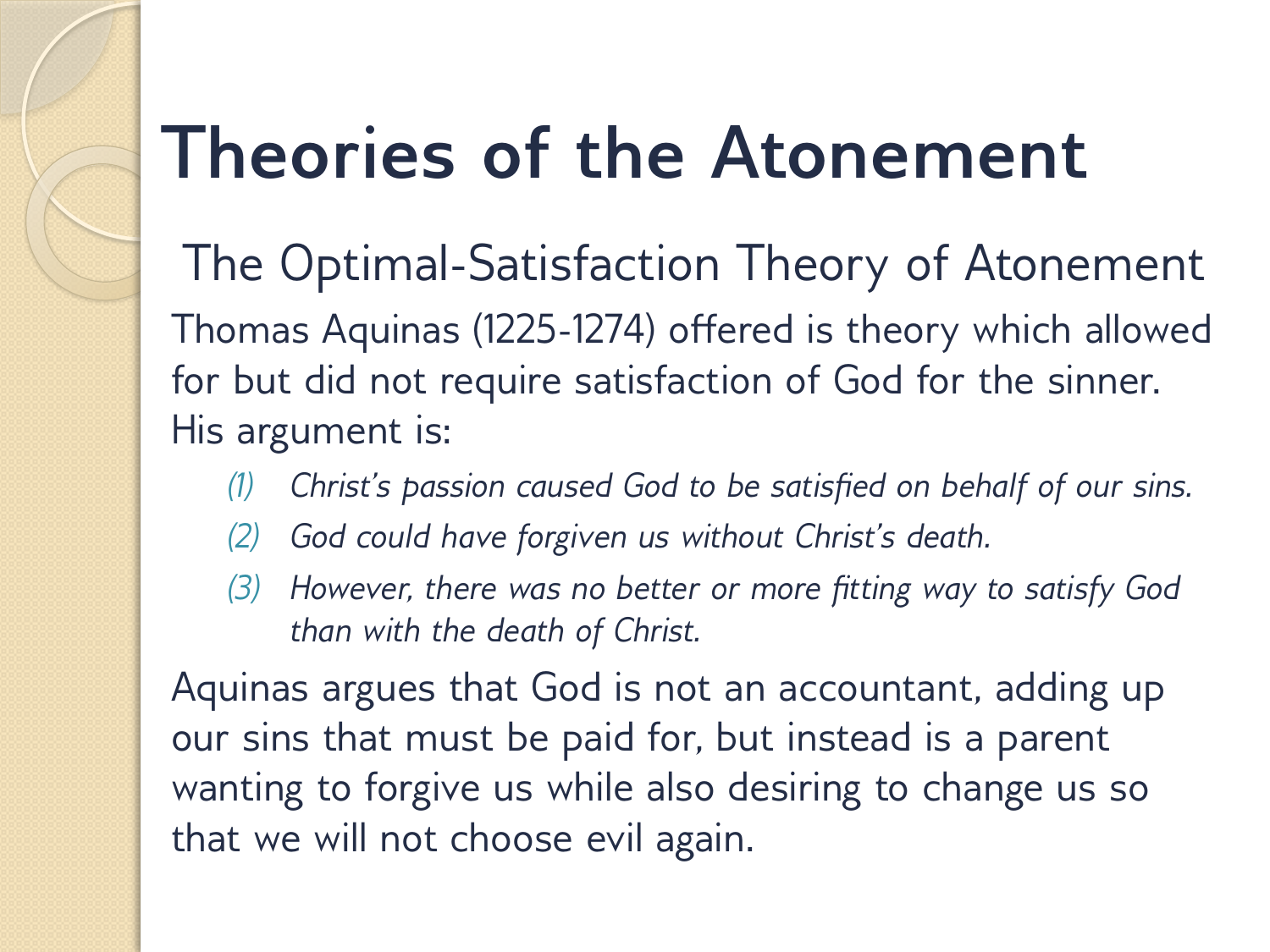

# Theories of the Atonement
The Optimal-Satisfaction Theory of Atonement
Thomas Aquinas (1225-1274) offered is theory which allowed for but did not require satisfaction of God for the sinner.  His argument is:
Christ’s passion caused God to be satisfied on behalf of our sins.
God could have forgiven us without Christ’s death.
However, there was no better or more fitting way to satisfy God than with the death of Christ.
Aquinas argues that God is not an accountant, adding up our sins that must be paid for, but instead is a parent wanting to forgive us while also desiring to change us so that we will not choose evil again.